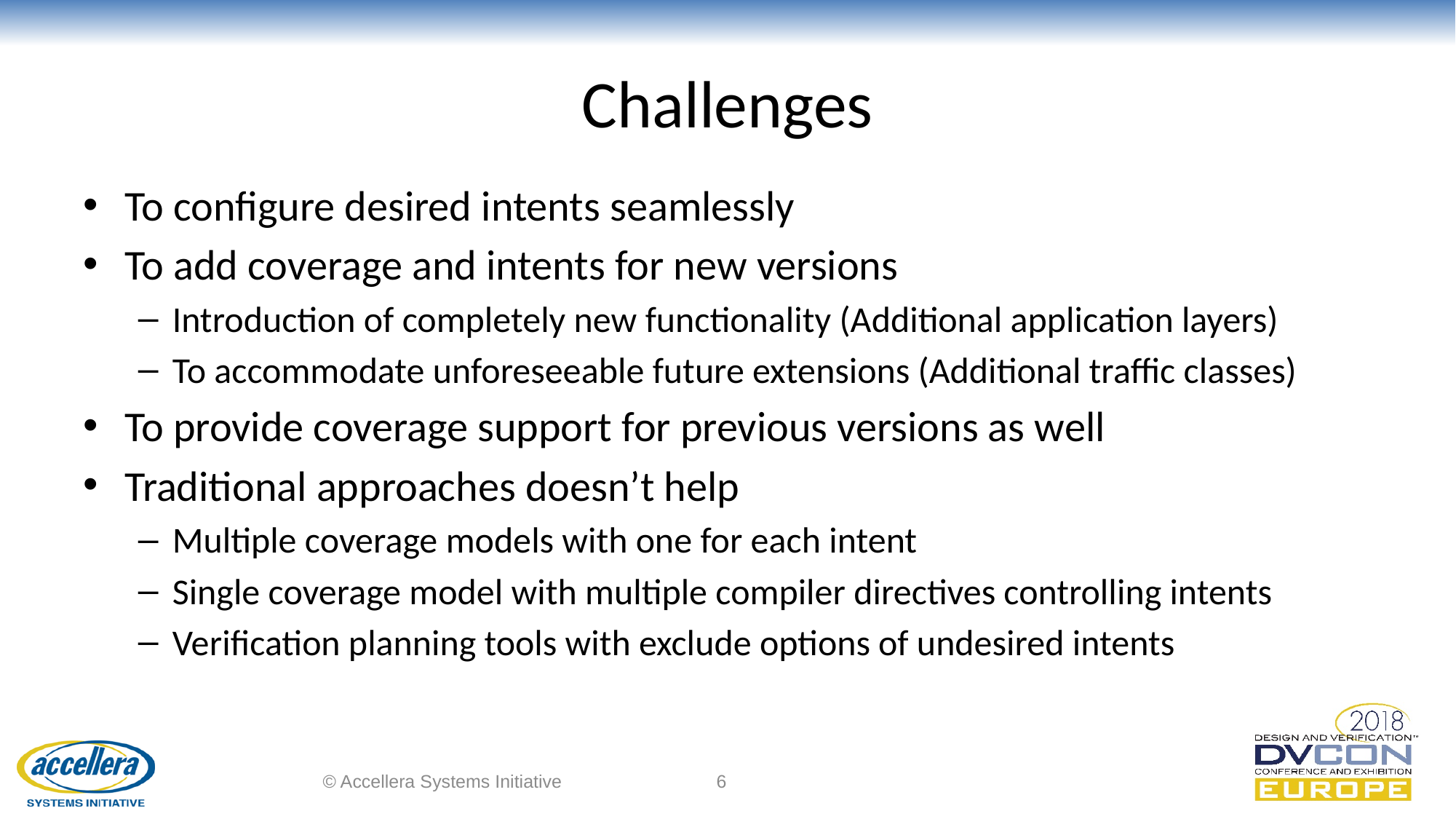

# Challenges
To configure desired intents seamlessly
To add coverage and intents for new versions
Introduction of completely new functionality (Additional application layers)
To accommodate unforeseeable future extensions (Additional traffic classes)
To provide coverage support for previous versions as well
Traditional approaches doesn’t help
Multiple coverage models with one for each intent
Single coverage model with multiple compiler directives controlling intents
Verification planning tools with exclude options of undesired intents

© Accellera Systems Initiative
6